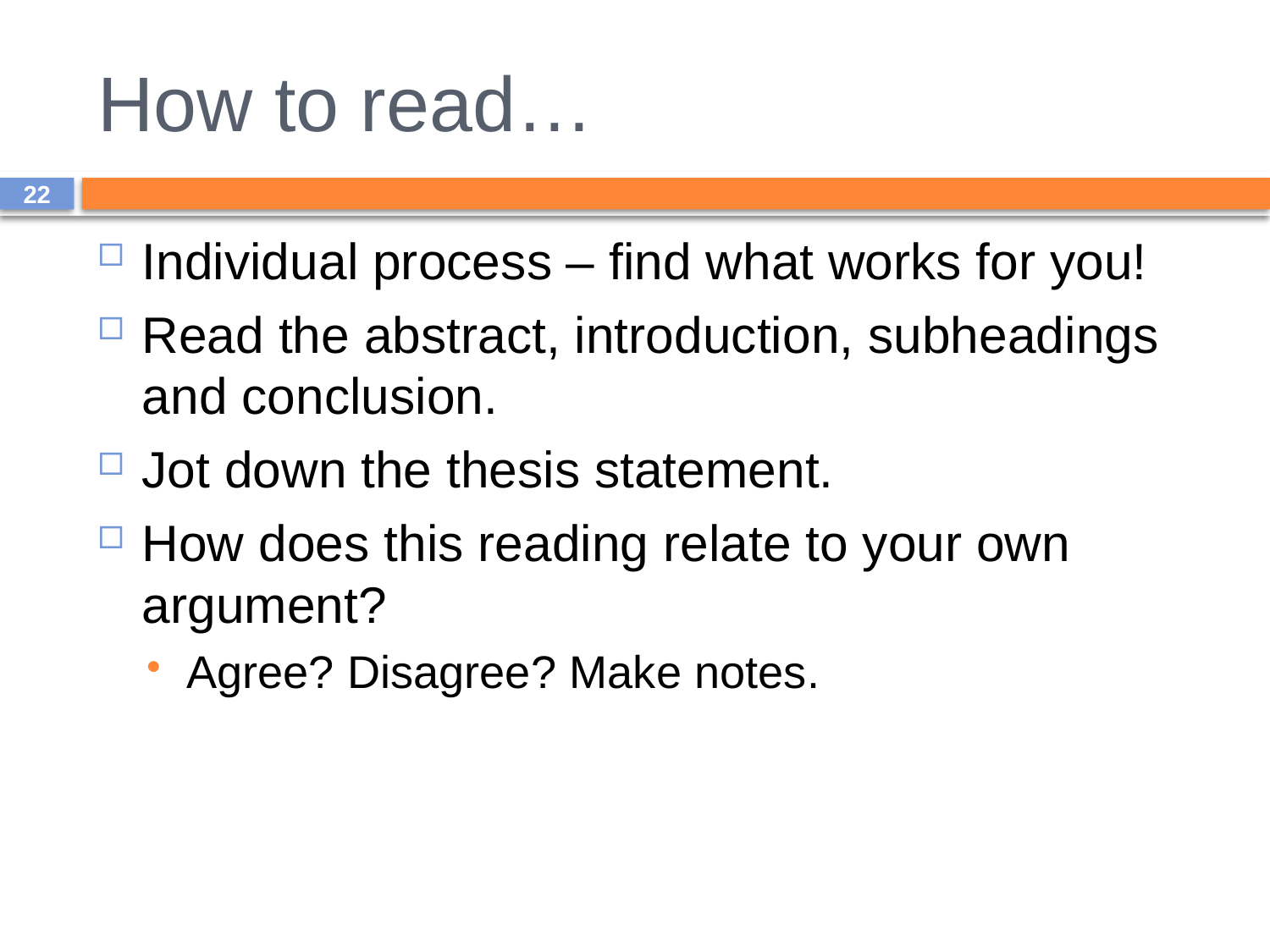

# How to read…
22
Individual process – find what works for you!
Read the abstract, introduction, subheadings and conclusion.
Jot down the thesis statement.
How does this reading relate to your own argument?
Agree? Disagree? Make notes.